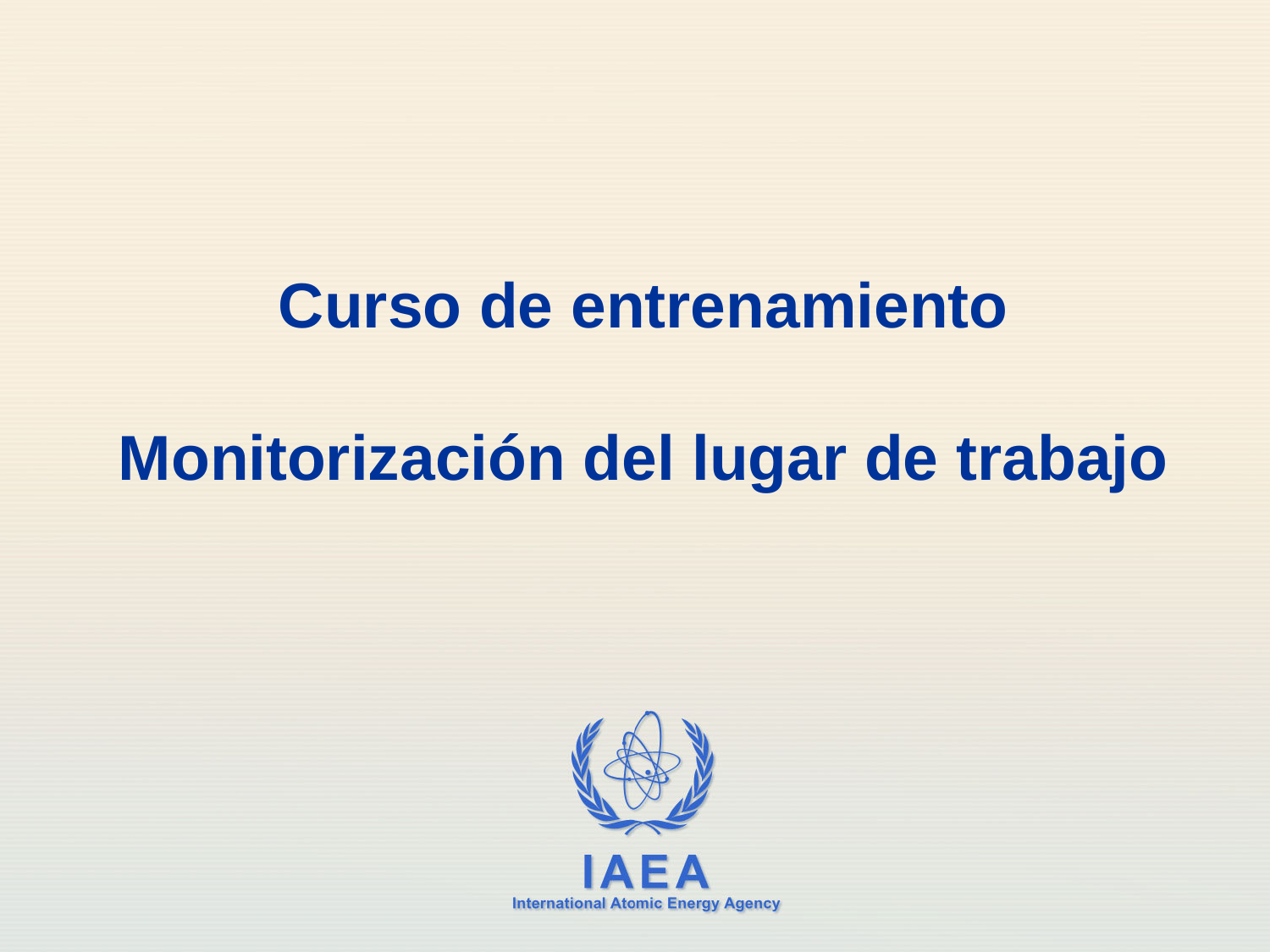

# Curso de entrenamiento Monitorización del lugar de trabajo